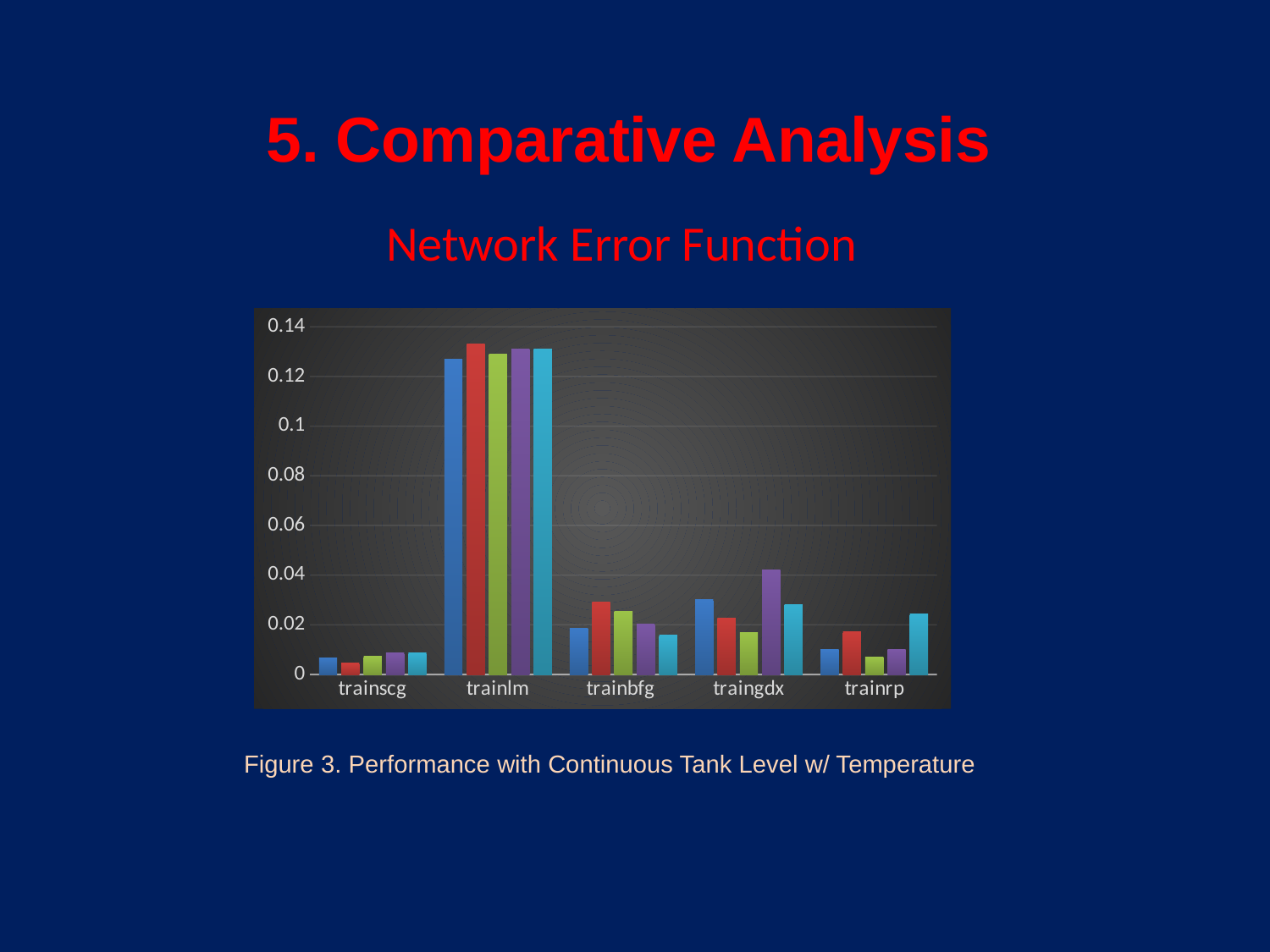

5. Comparative Analysis
Network Error Function

### Chart

| Category |  |  |  |  |  |
|---|---|---|---|---|---|
| trainscg | 0.00648 | 0.00451 | 0.00741 | 0.00855 | 0.00867 |
| trainlm | 0.127 | 0.133 | 0.129 | 0.131 | 0.131 |
| trainbfg  | 0.0184 | 0.029 | 0.0255 | 0.0202 | 0.0158 |
| traingdx | 0.0301 | 0.0227 | 0.0168 | 0.0422 | 0.0281 |
| trainrp | 0.0102 | 0.0171 | 0.00688 | 0.0102 | 0.0243 |
        Figure 3. Performance with Continuous Tank Level w/ Temperature